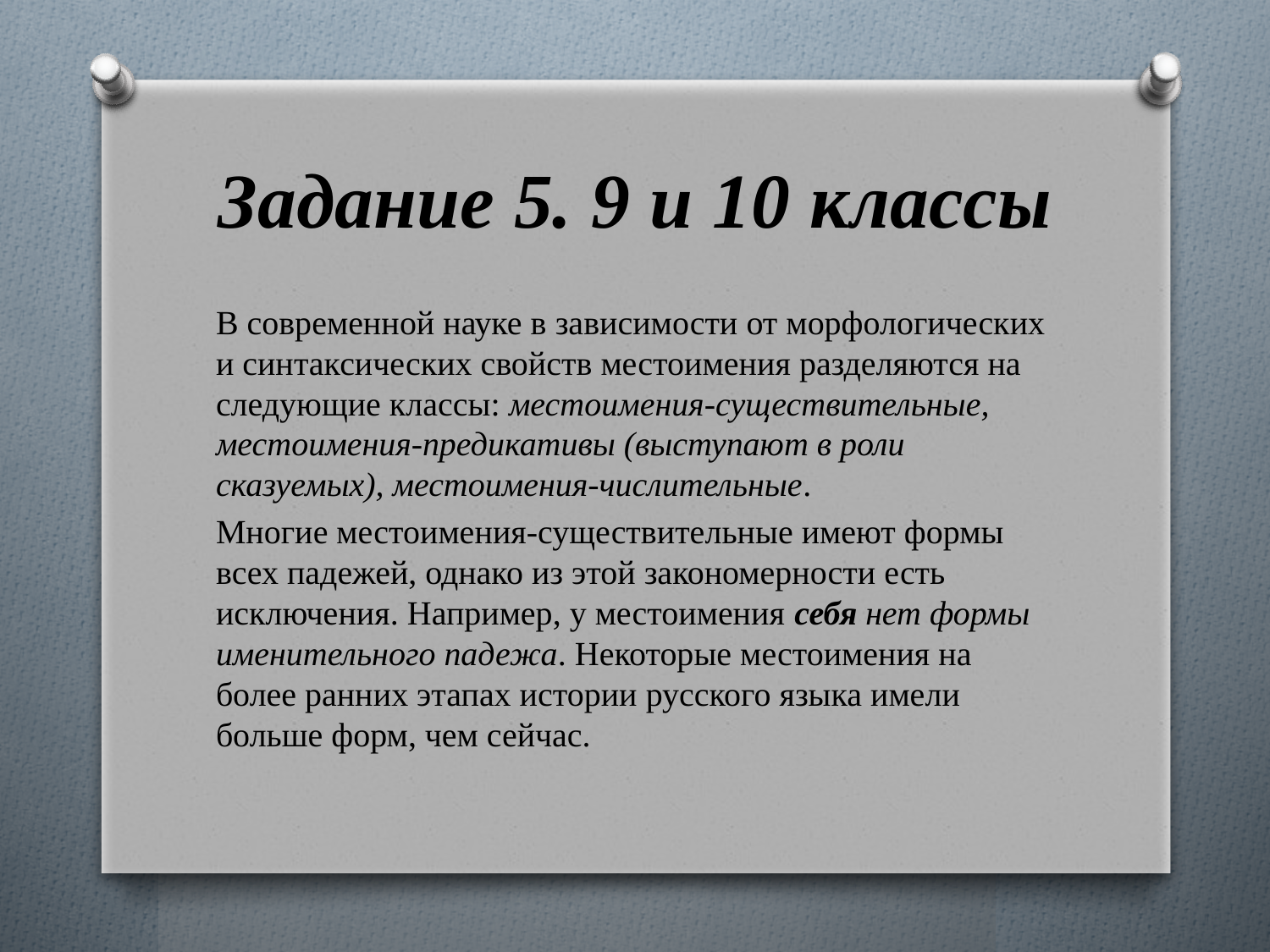

# Задание 5. 9 и 10 классы
В современной науке в зависимости от морфологических и синтаксических свойств местоимения разделяются на следующие классы: местоимения-существительные, местоимения-предикативы (выступают в роли сказуемых), местоимения-числительные.
Многие местоимения-существительные имеют формы всех падежей, однако из этой закономерности есть исключения. Например, у местоимения себя нет формы именительного падежа. Некоторые местоимения на более ранних этапах истории русского языка имели больше форм, чем сейчас.